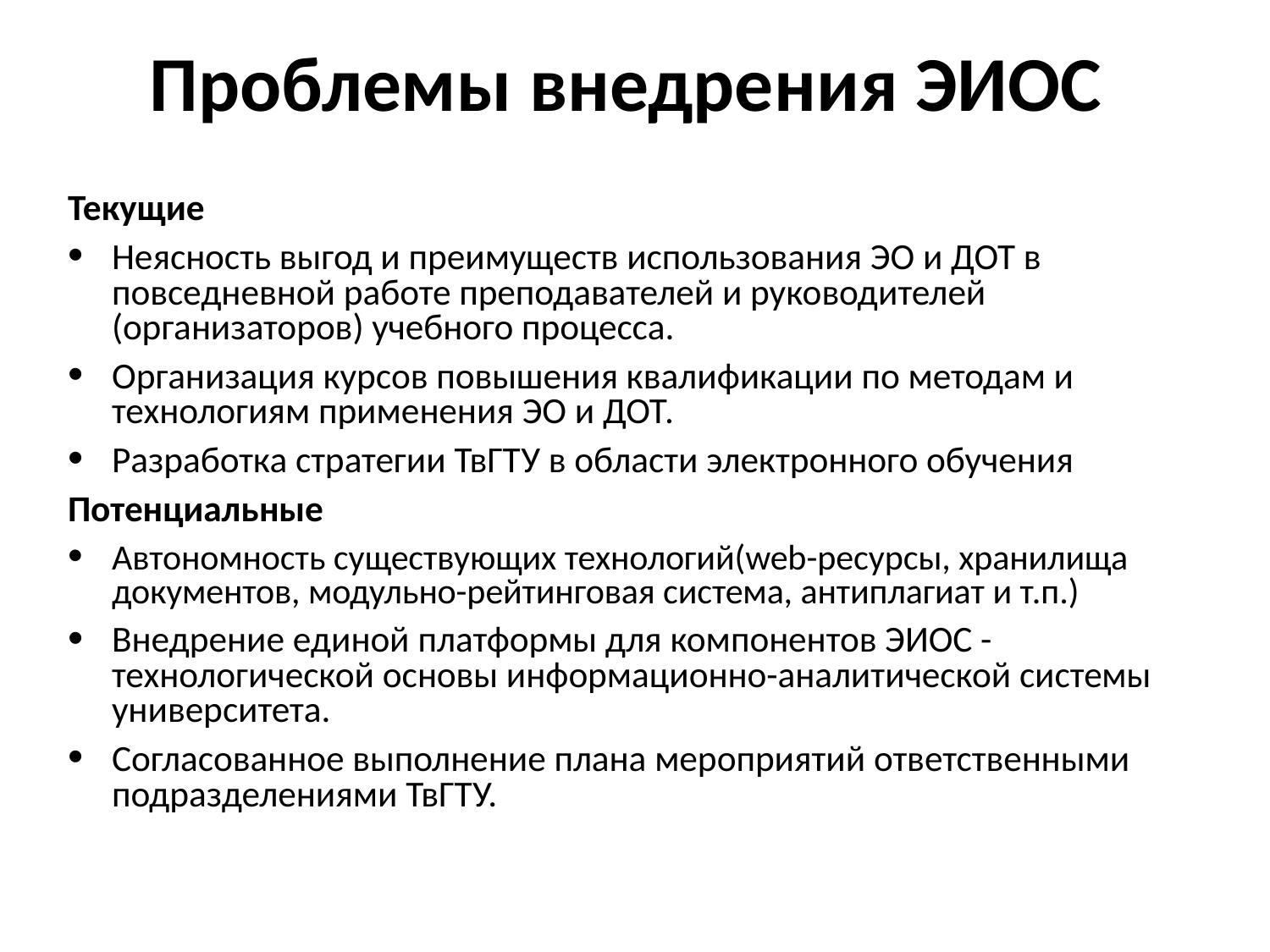

# Проблемы внедрения ЭИОС
Текущие
Неясность выгод и преимуществ использования ЭО и ДОТ в повседневной работе преподавателей и руководителей (организаторов) учебного процесса.
Организация курсов повышения квалификации по методам и технологиям применения ЭО и ДОТ.
Разработка стратегии ТвГТУ в области электронного обучения
Потенциальные
Автономность существующих технологий(web-ресурсы, хранилища документов, модульно-рейтинговая система, антиплагиат и т.п.)
Внедрение единой платформы для компонентов ЭИОС - технологической основы информационно-аналитической системы университета.
Согласованное выполнение плана мероприятий ответственными подразделениями ТвГТУ.